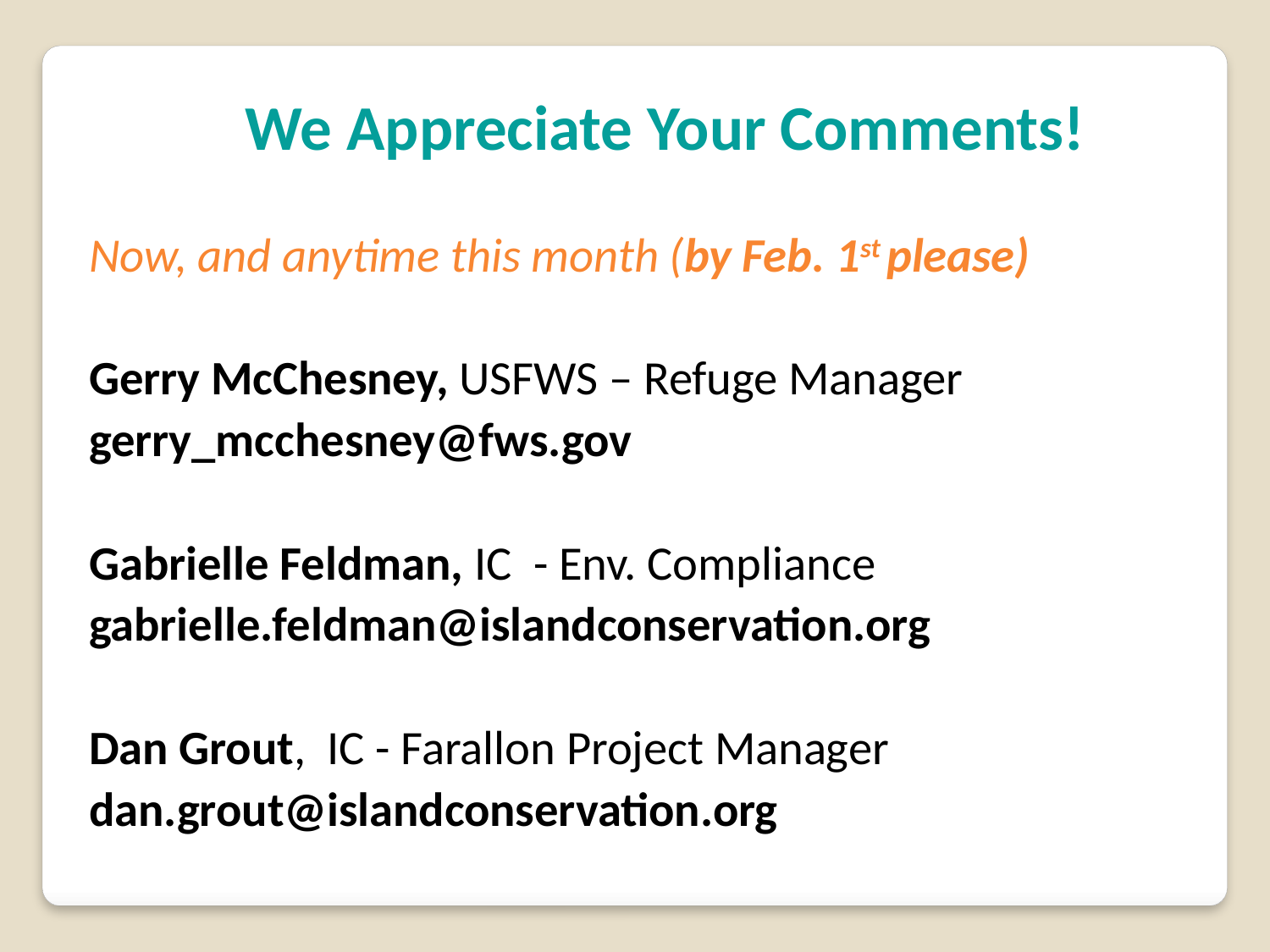

We Appreciate Your Comments!
Now, and anytime this month (by Feb. 1st please)

Gerry McChesney, USFWS – Refuge Manager
gerry_mcchesney@fws.gov

Gabrielle Feldman, IC  - Env. Compliance
gabrielle.feldman@islandconservation.org

Dan Grout,  IC - Farallon Project Manager
dan.grout@islandconservation.org